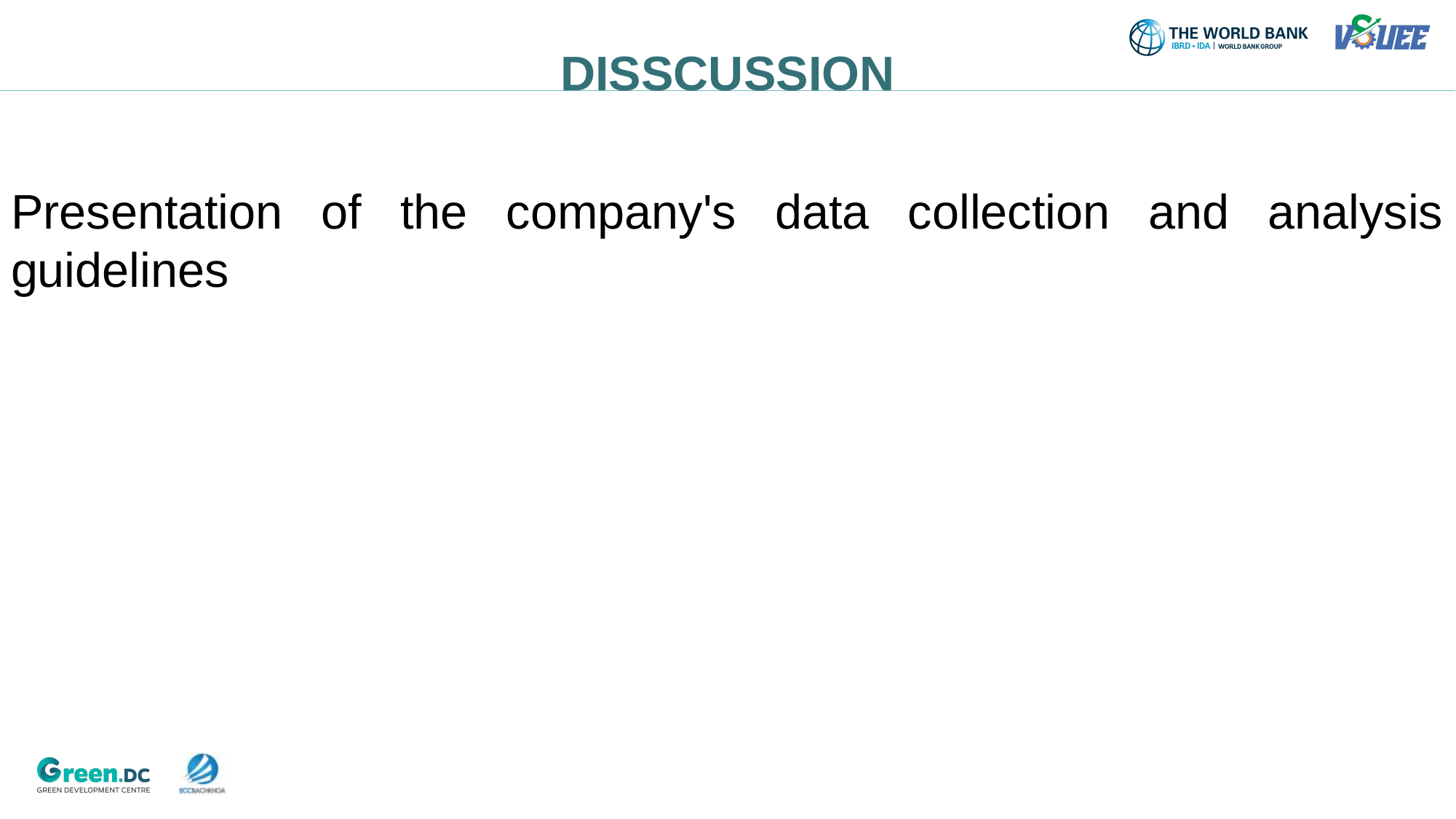

DISSCUSSION
# Presentation of the company's data collection and analysis guidelines